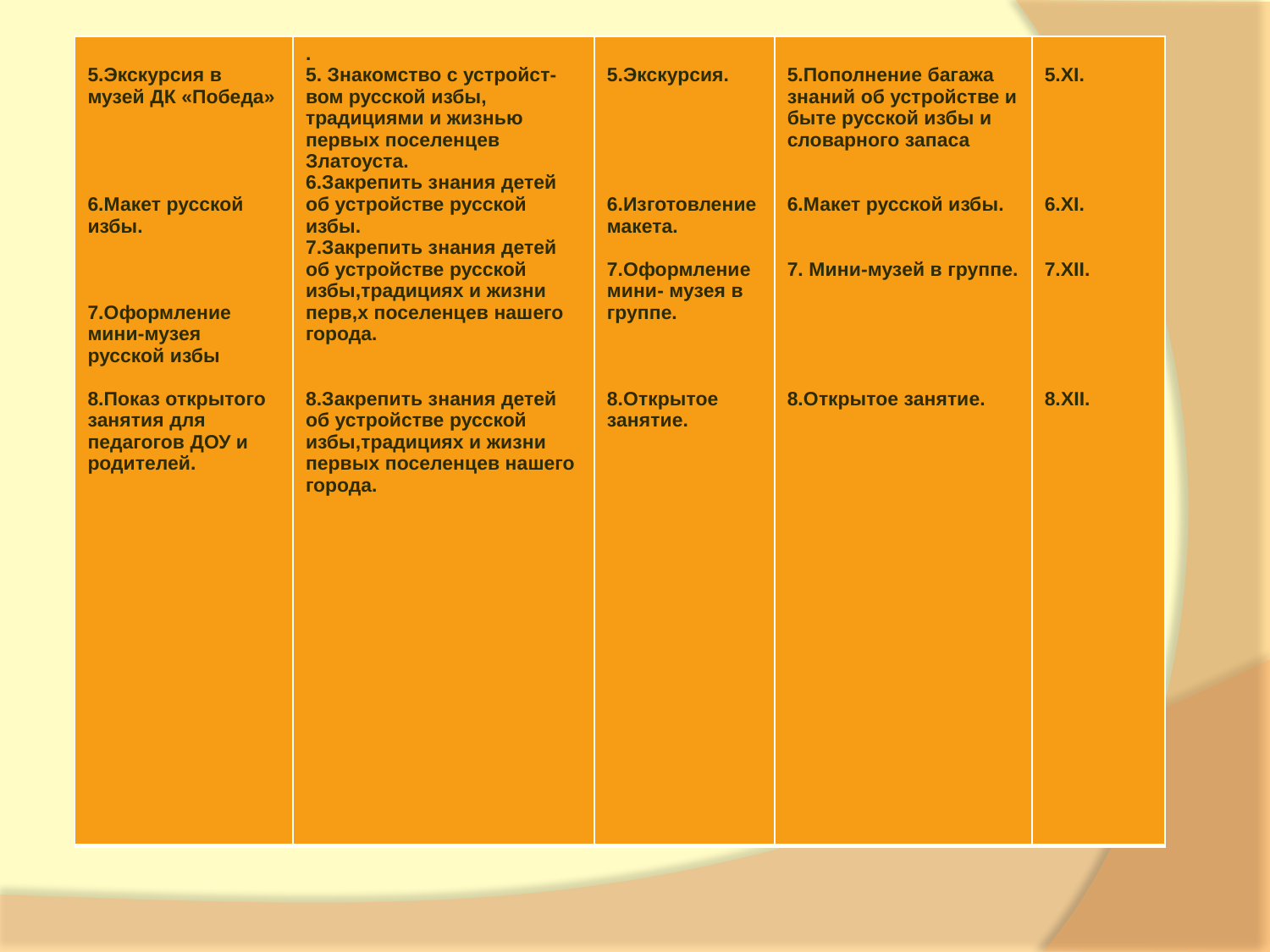

| 5.Экскурсия в музей ДК «Победа» 6.Макет русской избы. 7.Оформление мини-музея русской избы 8.Показ открытого занятия для педагогов ДОУ и родителей. | . 5. Знакомство с устройст-вом русской избы, традициями и жизнью первых поселенцев Златоуста. 6.Закрепить знания детей об устройстве русской избы. 7.Закрепить знания детей об устройстве русской избы,традициях и жизни перв,х поселенцев нашего города. 8.Закрепить знания детей об устройстве русской избы,традициях и жизни первых поселенцев нашего города. | 5.Экскурсия. 6.Изготовление макета. 7.Оформление мини- музея в группе. 8.Открытое занятие. | 5.Пополнение багажа знаний об устройстве и быте русской избы и словарного запаса 6.Макет русской избы. 7. Мини-музей в группе. 8.Открытое занятие. | 5.XI. 6.XI. 7.XII. 8.XII. |
| --- | --- | --- | --- | --- |
#